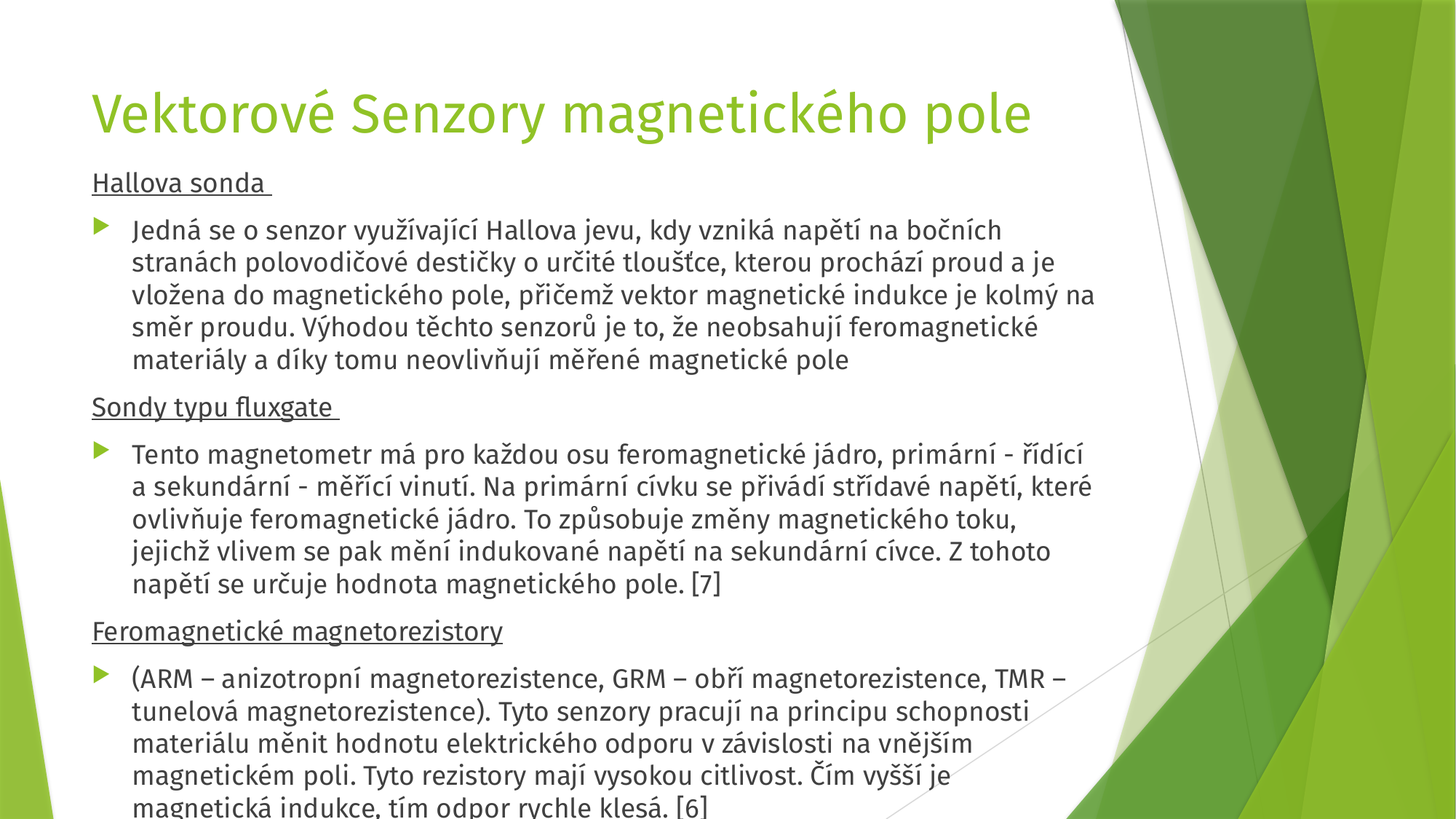

# Vektorové Senzory magnetického pole
Hallova sonda
Jedná se o senzor využívající Hallova jevu, kdy vzniká napětí na bočních stranách polovodičové destičky o určité tloušťce, kterou prochází proud a je vložena do magnetického pole, přičemž vektor magnetické indukce je kolmý na směr proudu. Výhodou těchto senzorů je to, že neobsahují feromagnetické materiály a díky tomu neovlivňují měřené magnetické pole
Sondy typu fluxgate
Tento magnetometr má pro každou osu feromagnetické jádro, primární - řídící a sekundární - měřící vinutí. Na primární cívku se přivádí střídavé napětí, které ovlivňuje feromagnetické jádro. To způsobuje změny magnetického toku, jejichž vlivem se pak mění indukované napětí na sekundární cívce. Z tohoto napětí se určuje hodnota magnetického pole. [7]
Feromagnetické magnetorezistory
(ARM – anizotropní magnetorezistence, GRM – obří magnetorezistence, TMR – tunelová magnetorezistence). Tyto senzory pracují na principu schopnosti materiálu měnit hodnotu elektrického odporu v závislosti na vnějším magnetickém poli. Tyto rezistory mají vysokou citlivost. Čím vyšší je magnetická indukce, tím odpor rychle klesá. [6]